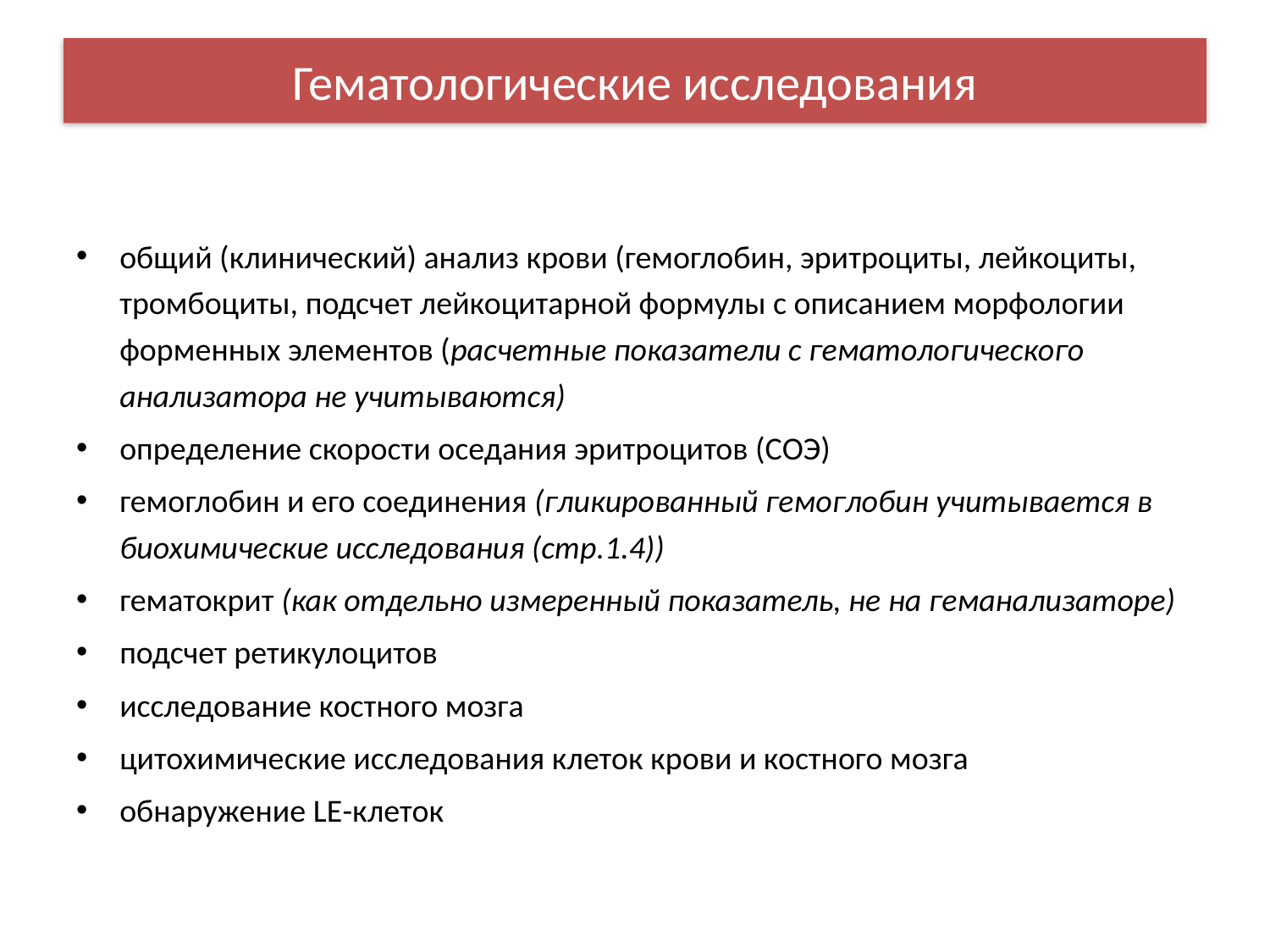

# Гематологические исследования
общий (клинический) анализ крови (гемоглобин, эритроциты, лейкоциты, тромбоциты, подсчет лейкоцитарной формулы с описанием морфологии форменных элементов (расчетные показатели с гематологического анализатора не учитываются)
определение скорости оседания эритроцитов (СОЭ)
гемоглобин и его соединения (гликированный гемоглобин учитывается в биохимические исследования (стр.1.4))
гематокрит (как отдельно измеренный показатель, не на геманализаторе)
подсчет ретикулоцитов
исследование костного мозга
цитохимические исследования клеток крови и костного мозга
обнаружение LE-клеток